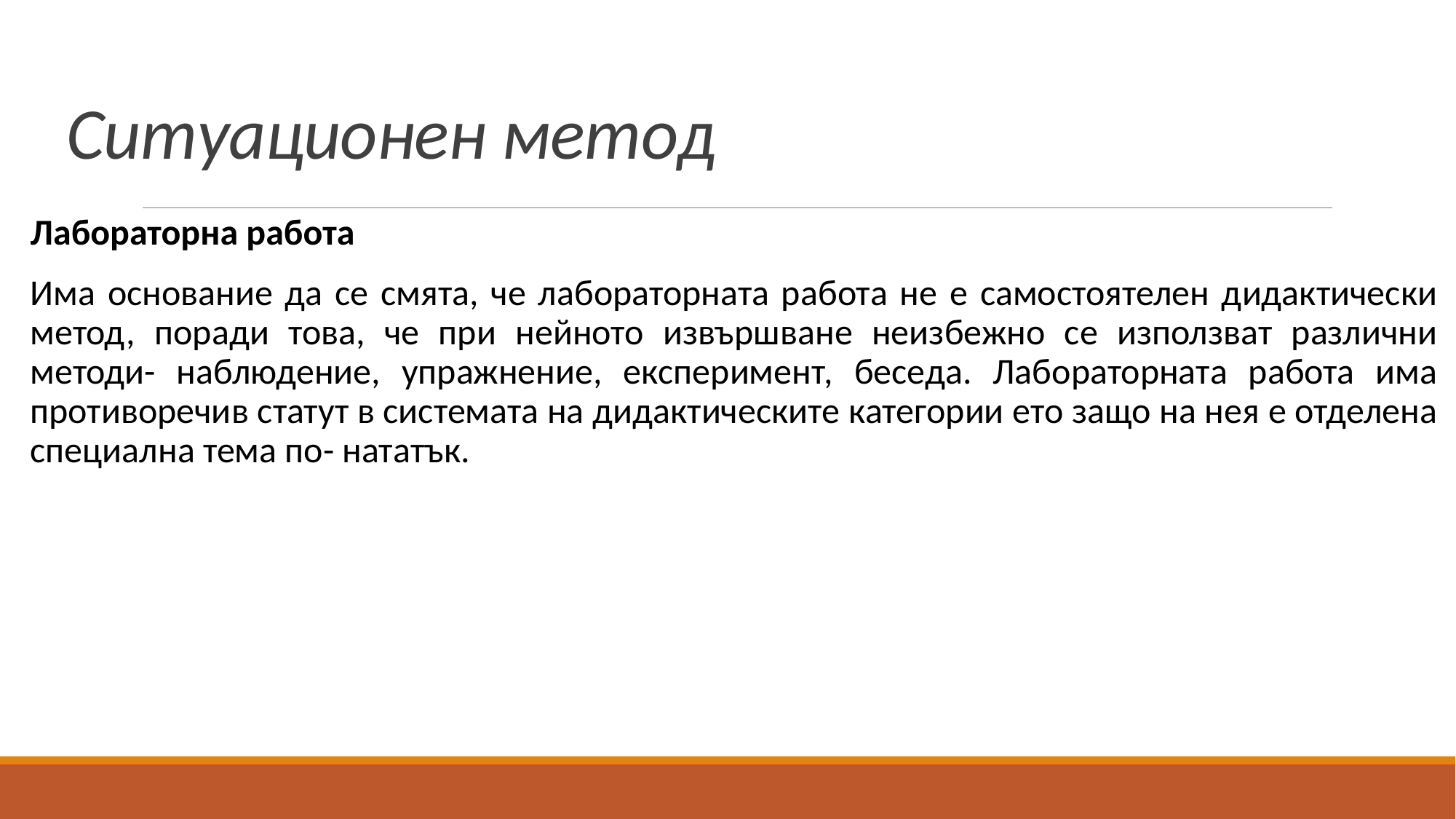

Ситуационен метод
Лабораторна работа
Има основание да се смята, че лабораторната работа не е самостоятелен дидактически метод, поради това, че при нейното извършване неизбежно се използват различни методи- наблюдение, упражнение, експеримент, беседа. Лабораторната работа има противоречив статут в системата на дидактическите категории ето защо на нея е отделена специална тема по- нататък.